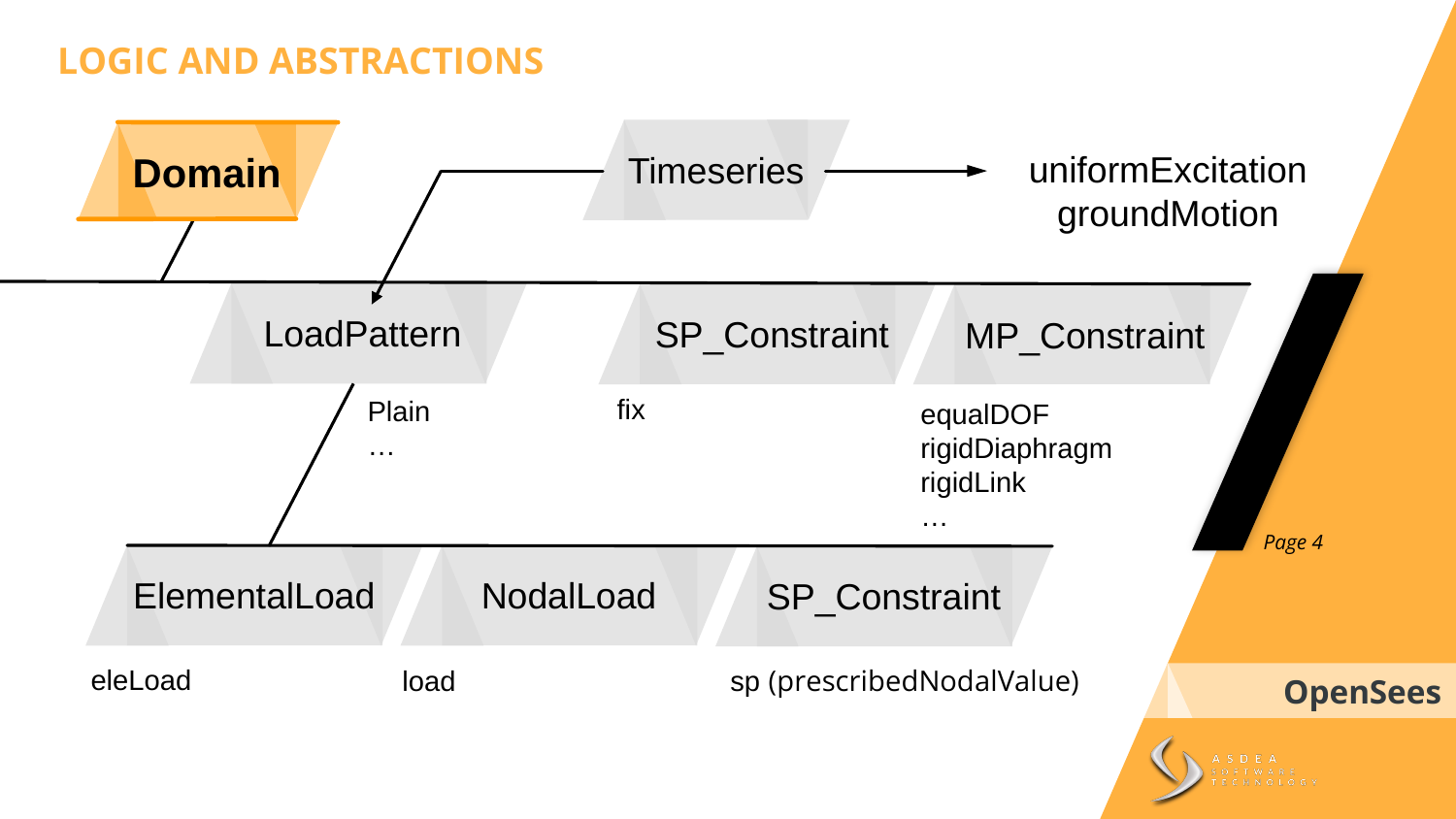

LOGIC AND ABSTRACTIONS

uniformExcitation
Timeseries
Domain
groundMotion

SP_Constraint
LoadPattern
MP_Constraint
Plain
…
fix
equalDOF
rigidDiaphragm
rigidLink
…
Page 4

NodalLoad
ElementalLoad
SP_Constraint
eleLoad
load
sp (prescribedNodalValue)

OpenSees